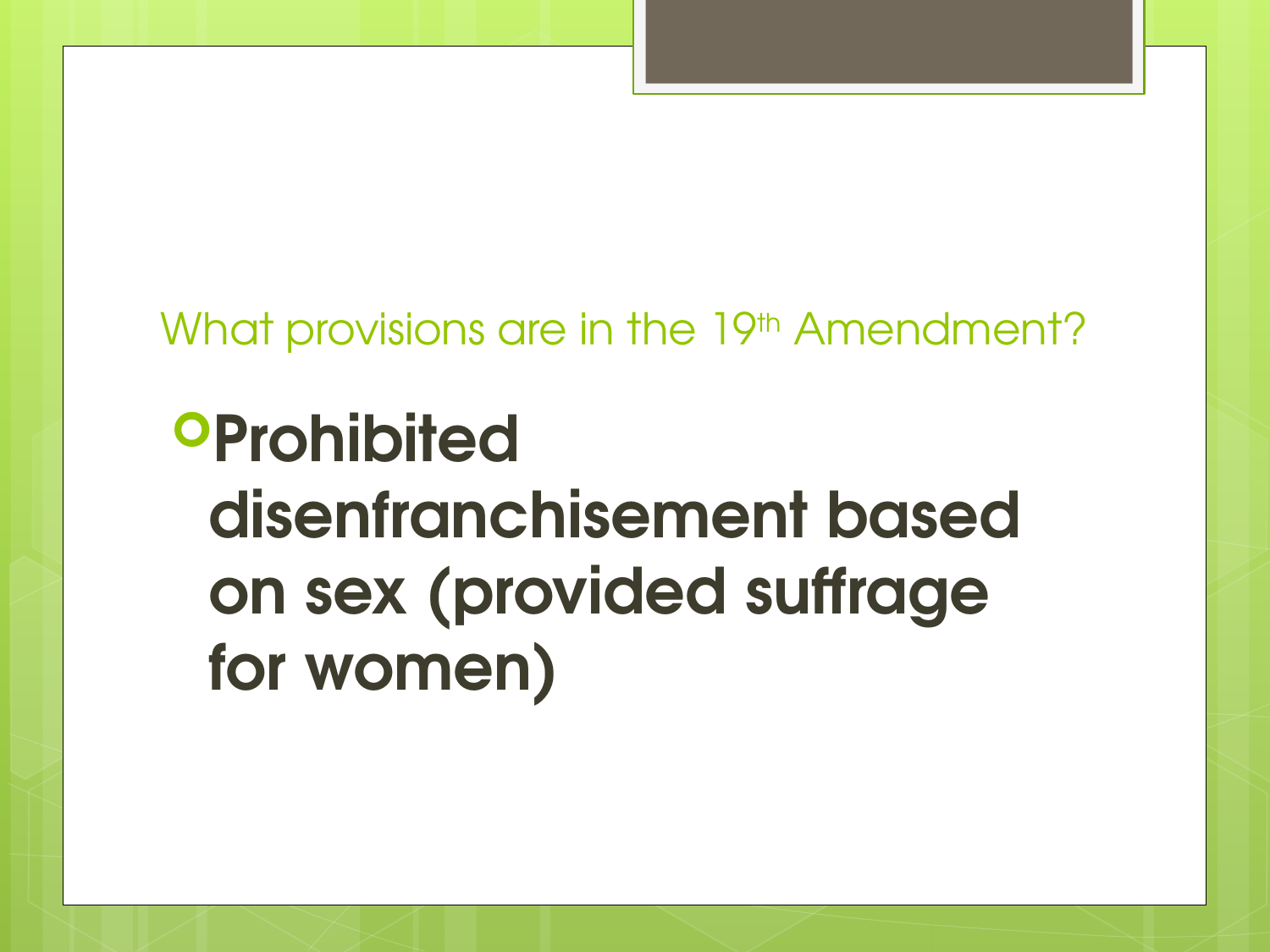

# What provisions are in the 19th Amendment?
Prohibited disenfranchisement based on sex (provided suffrage for women)